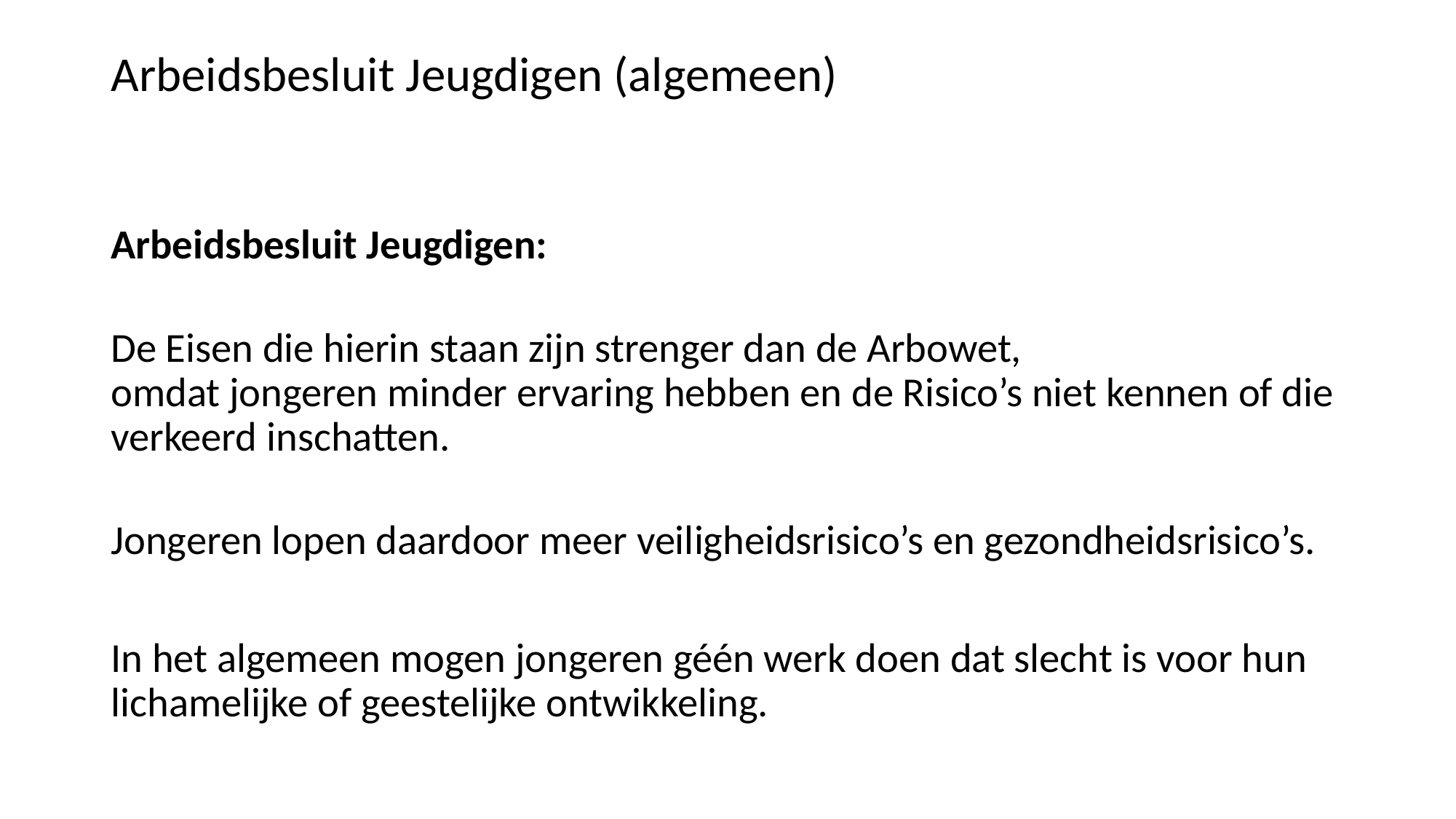

# Arbeidsbesluit Jeugdigen (algemeen)
Arbeidsbesluit Jeugdigen:
De Eisen die hierin staan zijn strenger dan de Arbowet,
omdat jongeren minder ervaring hebben en de Risico’s niet kennen of die verkeerd inschatten.
Jongeren lopen daardoor meer veiligheidsrisico’s en gezondheidsrisico’s.

In het algemeen mogen jongeren géén werk doen dat slecht is voor hun lichamelijke of geestelijke ontwikkeling.